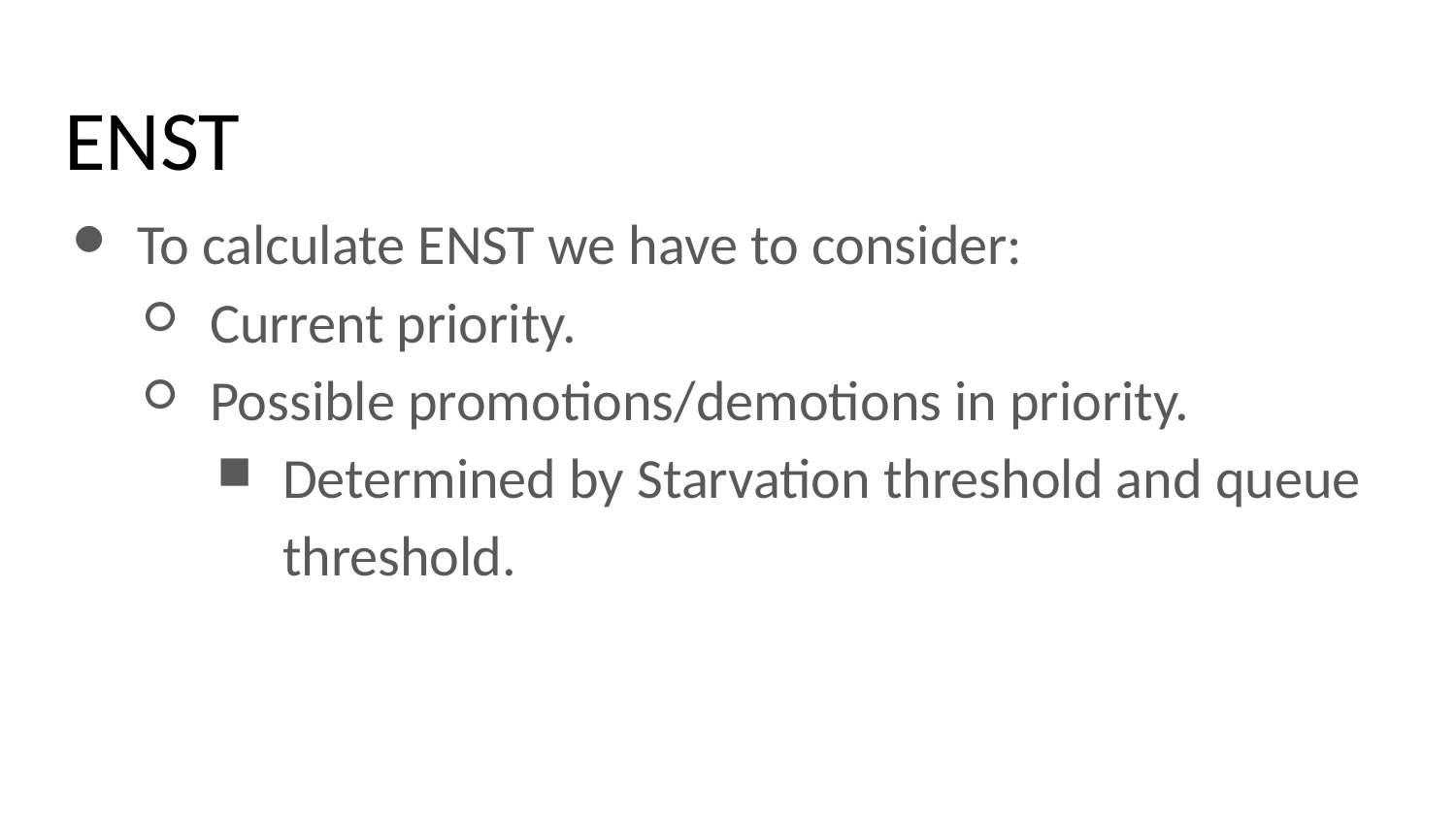

# ENST
To calculate ENST we have to consider:
Current priority.
Possible promotions/demotions in priority.
Determined by Starvation threshold and queue threshold.